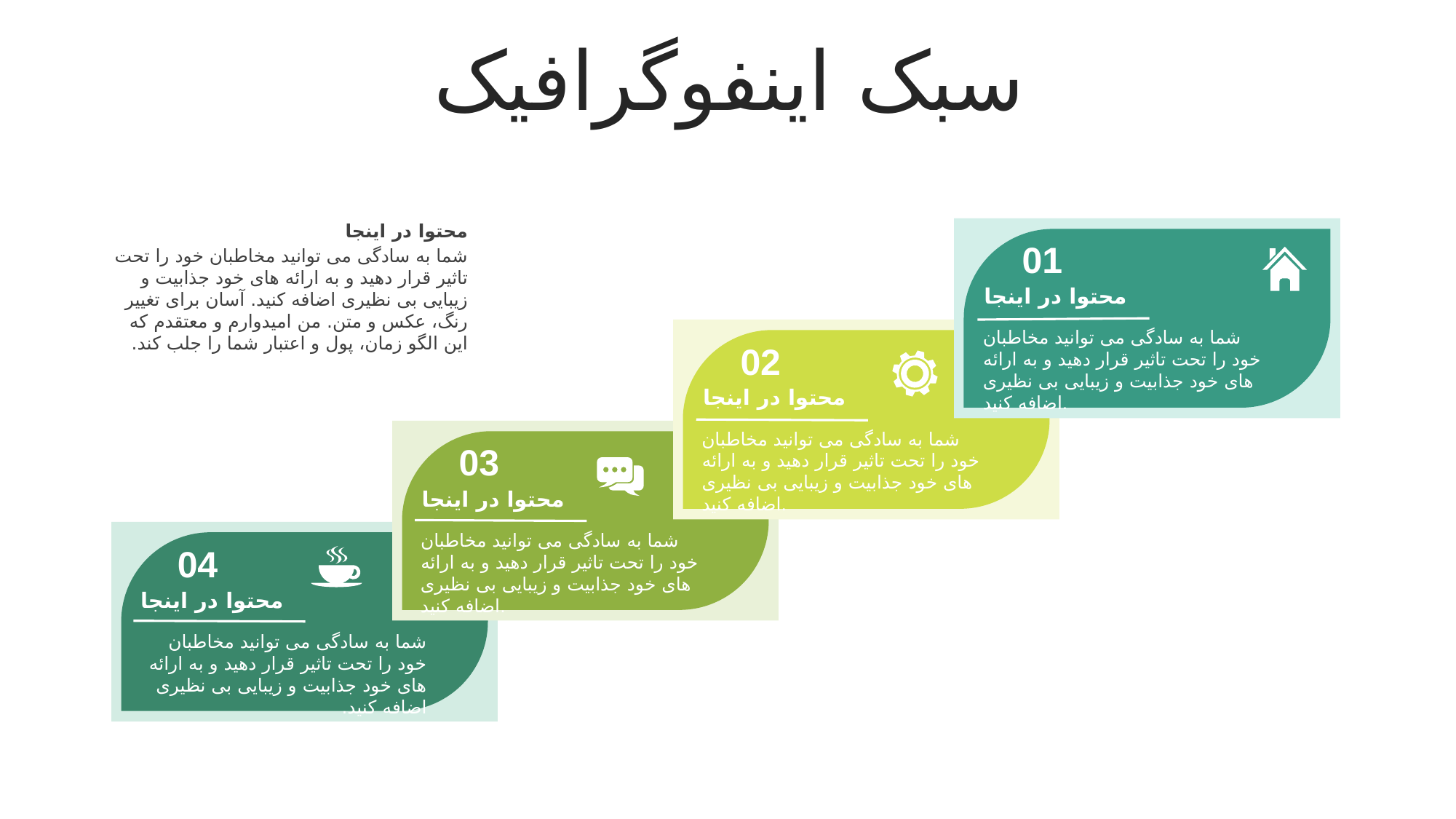

سبک اینفوگرافیک
محتوا در اینجا
شما به سادگی می توانید مخاطبان خود را تحت تاثیر قرار دهید و به ارائه های خود جذابیت و زیبایی بی نظیری اضافه کنید. آسان برای تغییر رنگ، عکس و متن. من امیدوارم و معتقدم که این الگو زمان، پول و اعتبار شما را جلب کند.

01

محتوا در اینجا

شما به سادگی می توانید مخاطبان خود را تحت تاثیر قرار دهید و به ارائه های خود جذابیت و زیبایی بی نظیری اضافه کنید.
02

محتوا در اینجا

شما به سادگی می توانید مخاطبان خود را تحت تاثیر قرار دهید و به ارائه های خود جذابیت و زیبایی بی نظیری اضافه کنید.
03

محتوا در اینجا

شما به سادگی می توانید مخاطبان خود را تحت تاثیر قرار دهید و به ارائه های خود جذابیت و زیبایی بی نظیری اضافه کنید.
04

محتوا در اینجا
شما به سادگی می توانید مخاطبان خود را تحت تاثیر قرار دهید و به ارائه های خود جذابیت و زیبایی بی نظیری اضافه کنید.